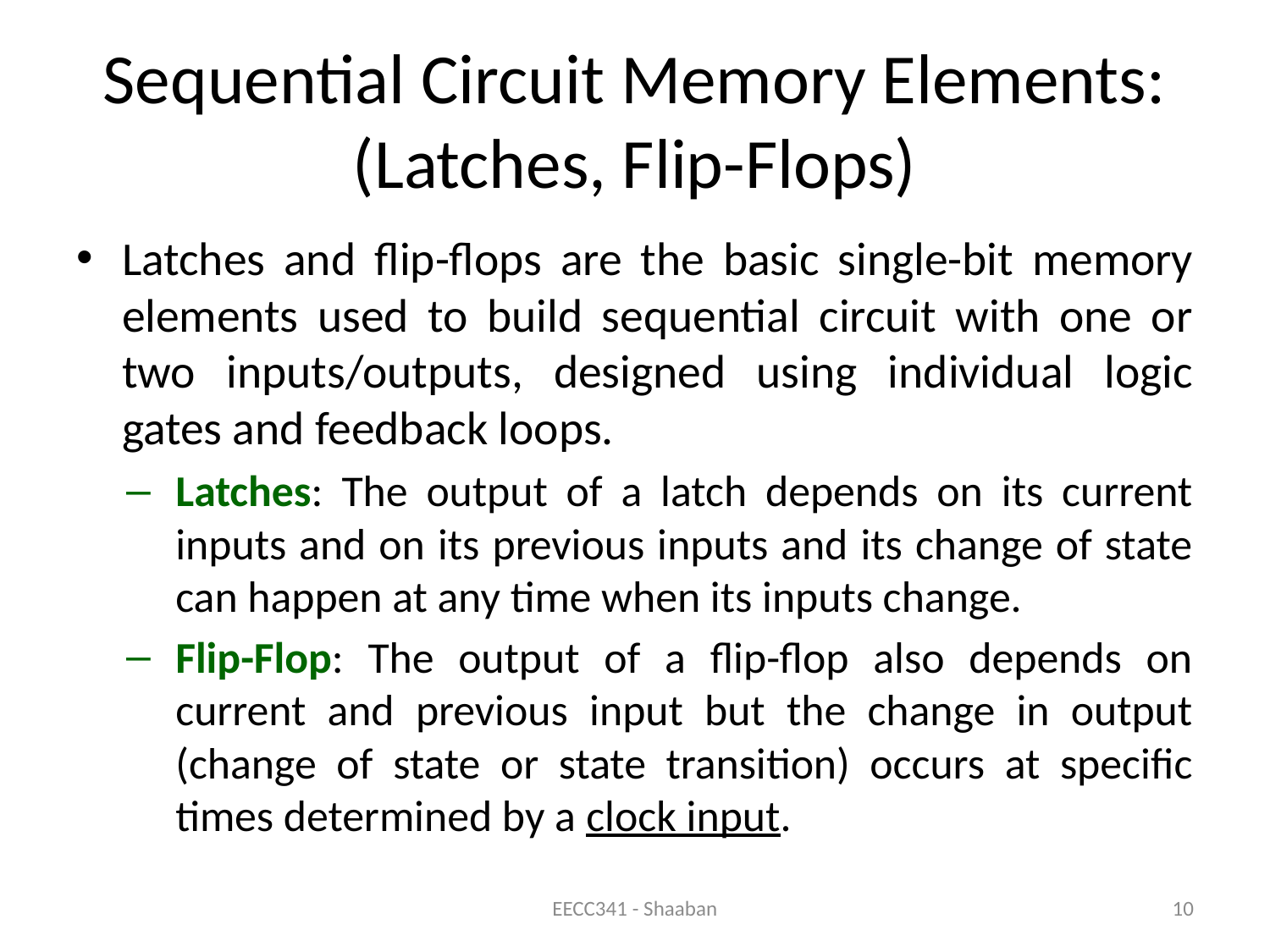

# Sequential Circuit Memory Elements: (Latches, Flip-Flops)
Latches and flip-flops are the basic single-bit memory elements used to build sequential circuit with one or two inputs/outputs, designed using individual logic gates and feedback loops.
Latches: The output of a latch depends on its current inputs and on its previous inputs and its change of state can happen at any time when its inputs change.
Flip-Flop: The output of a flip-flop also depends on current and previous input but the change in output (change of state or state transition) occurs at specific times determined by a clock input.
EECC341 - Shaaban
10